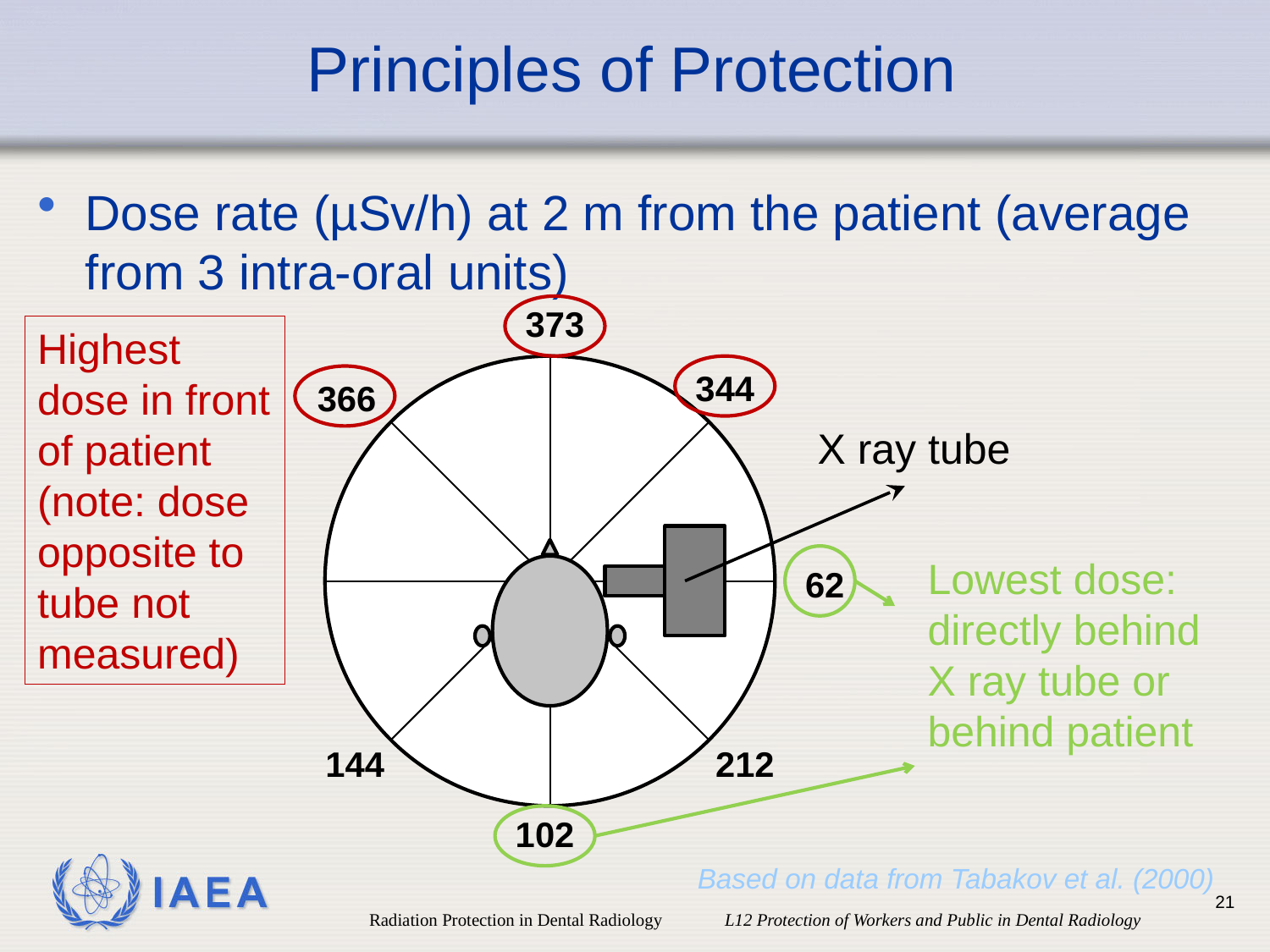

# Principles of Protection
Dose rate (µSv/h) at 2 m from the patient (average from 3 intra-oral units)
373

Highest dose in front of patient (note: dose opposite to tube not measured)

344

366
X ray tube

Lowest dose: directly behind X ray tube or behind patient

62

144
212
102

Based on data from Tabakov et al. (2000)
21
Radiation Protection in Dental Radiology              L12 Protection of Workers and Public in Dental Radiology